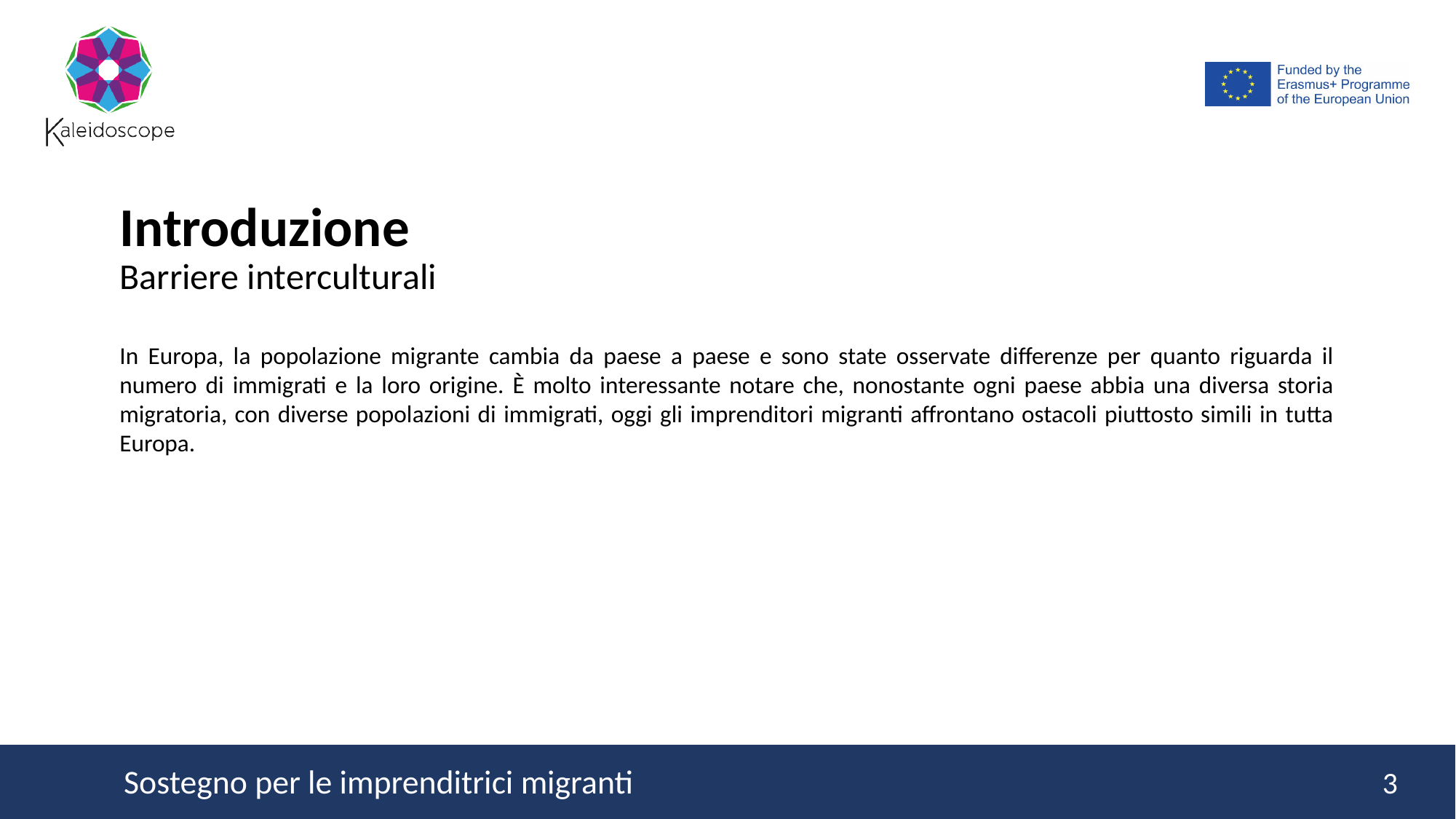

Introduzione
Barriere interculturali

In Europa, la popolazione migrante cambia da paese a paese e sono state osservate differenze per quanto riguarda il numero di immigrati e la loro origine. È molto interessante notare che, nonostante ogni paese abbia una diversa storia migratoria, con diverse popolazioni di immigrati, oggi gli imprenditori migranti affrontano ostacoli piuttosto simili in tutta Europa.

3